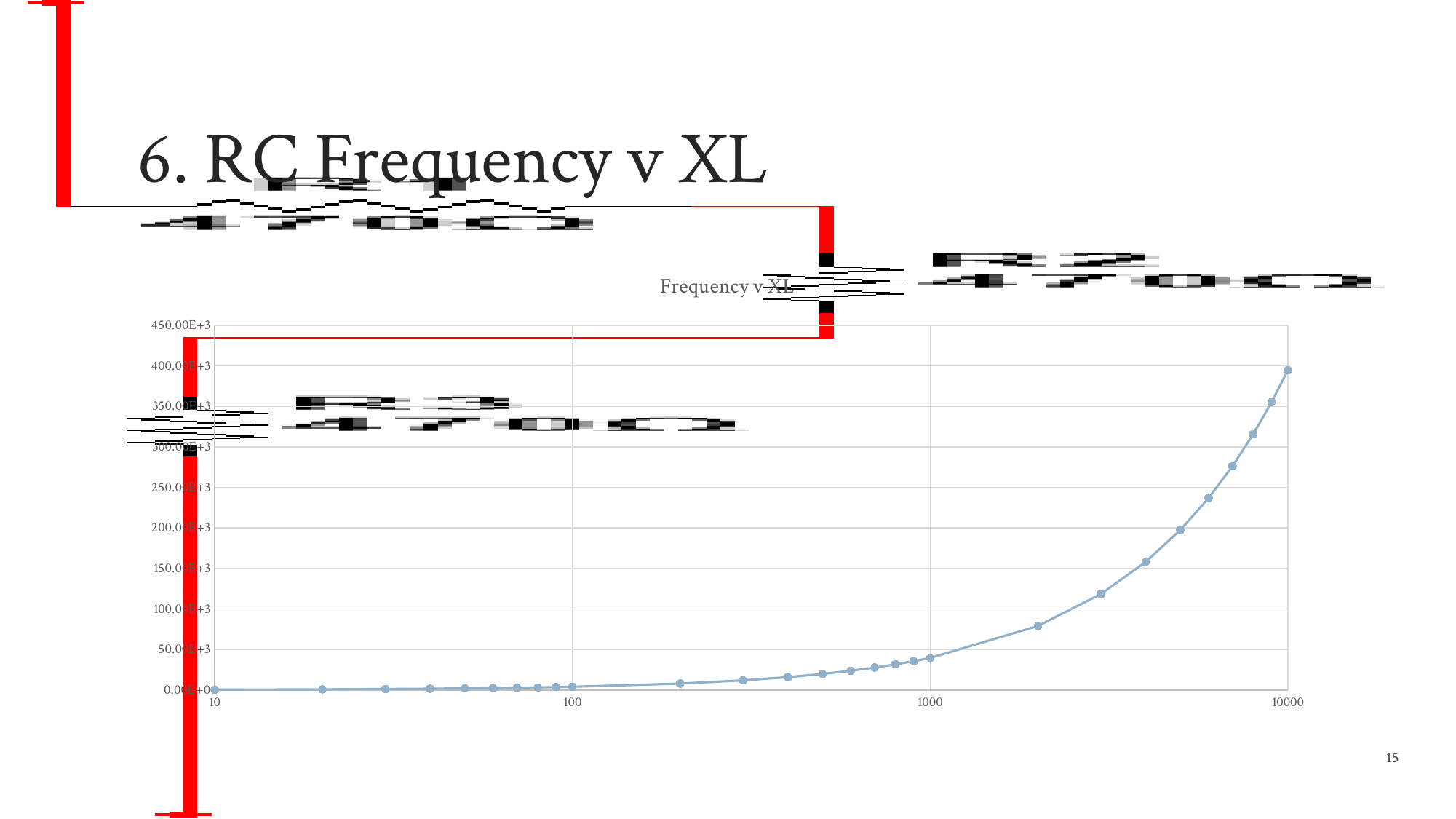

# 6. RC Frequency v XL

### Chart: Frequency v XL

| Category |  |
|---|---|
15